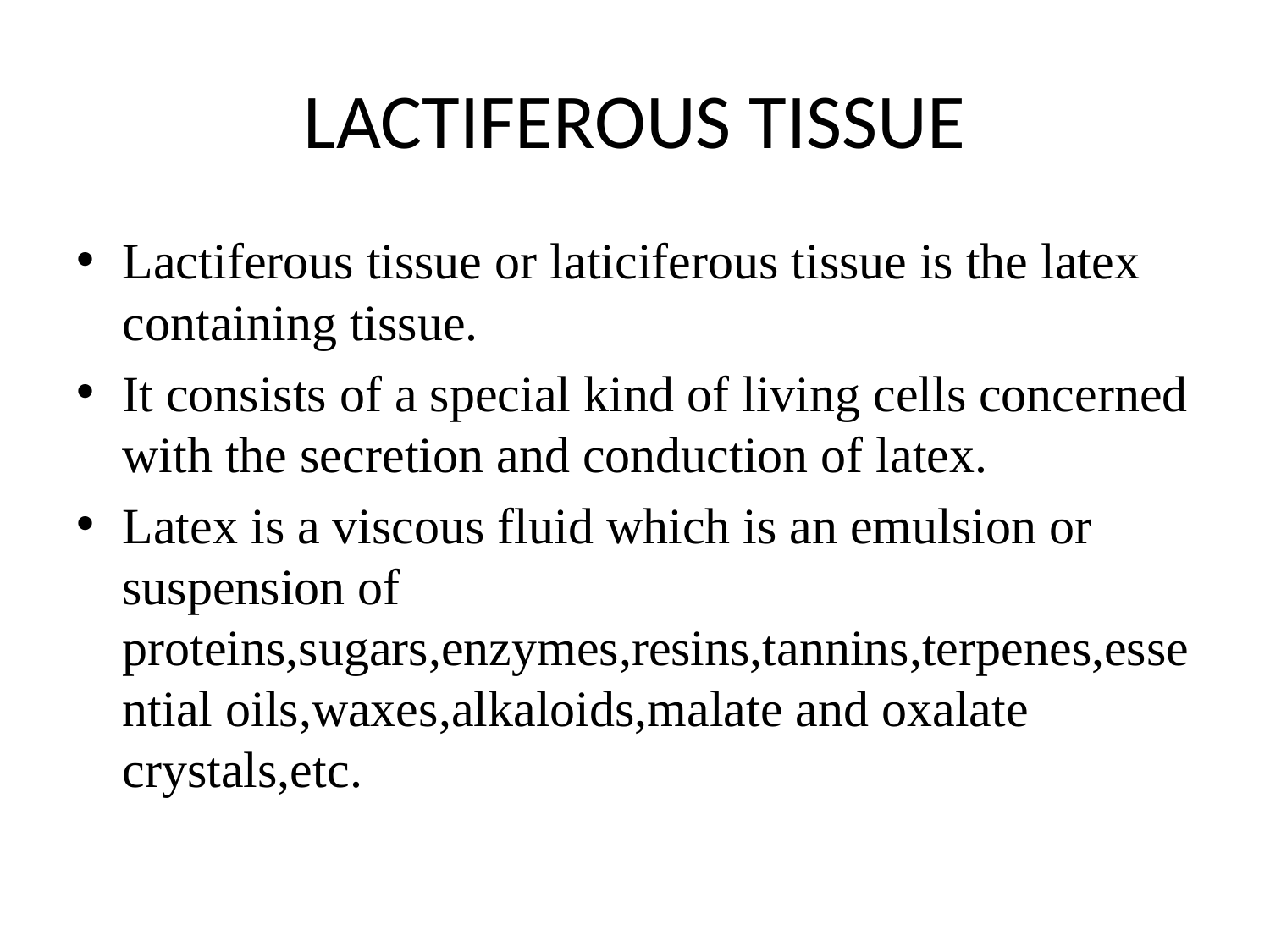

# LACTIFEROUS TISSUE
Lactiferous tissue or laticiferous tissue is the latex containing tissue.
It consists of a special kind of living cells concerned with the secretion and conduction of latex.
Latex is a viscous fluid which is an emulsion or suspension of proteins,sugars,enzymes,resins,tannins,terpenes,essential oils,waxes,alkaloids,malate and oxalate crystals,etc.